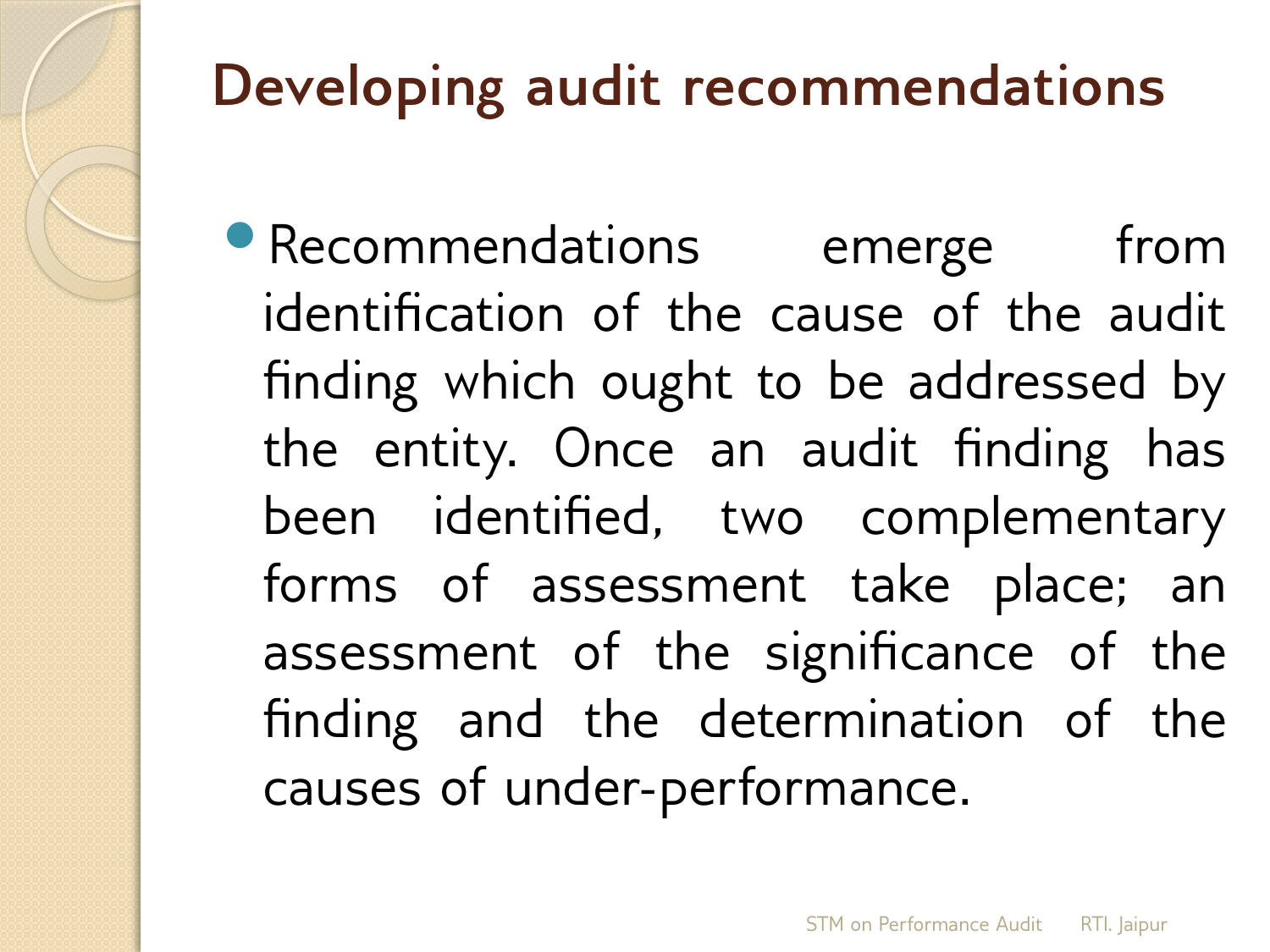

# Developing audit recommendations
Recommendations emerge from identification of the cause of the audit finding which ought to be addressed by the entity. Once an audit finding has been identified, two complementary forms of assessment take place; an assessment of the significance of the finding and the determination of the causes of under-performance.
STM on Performance Audit      RTI. Jaipur